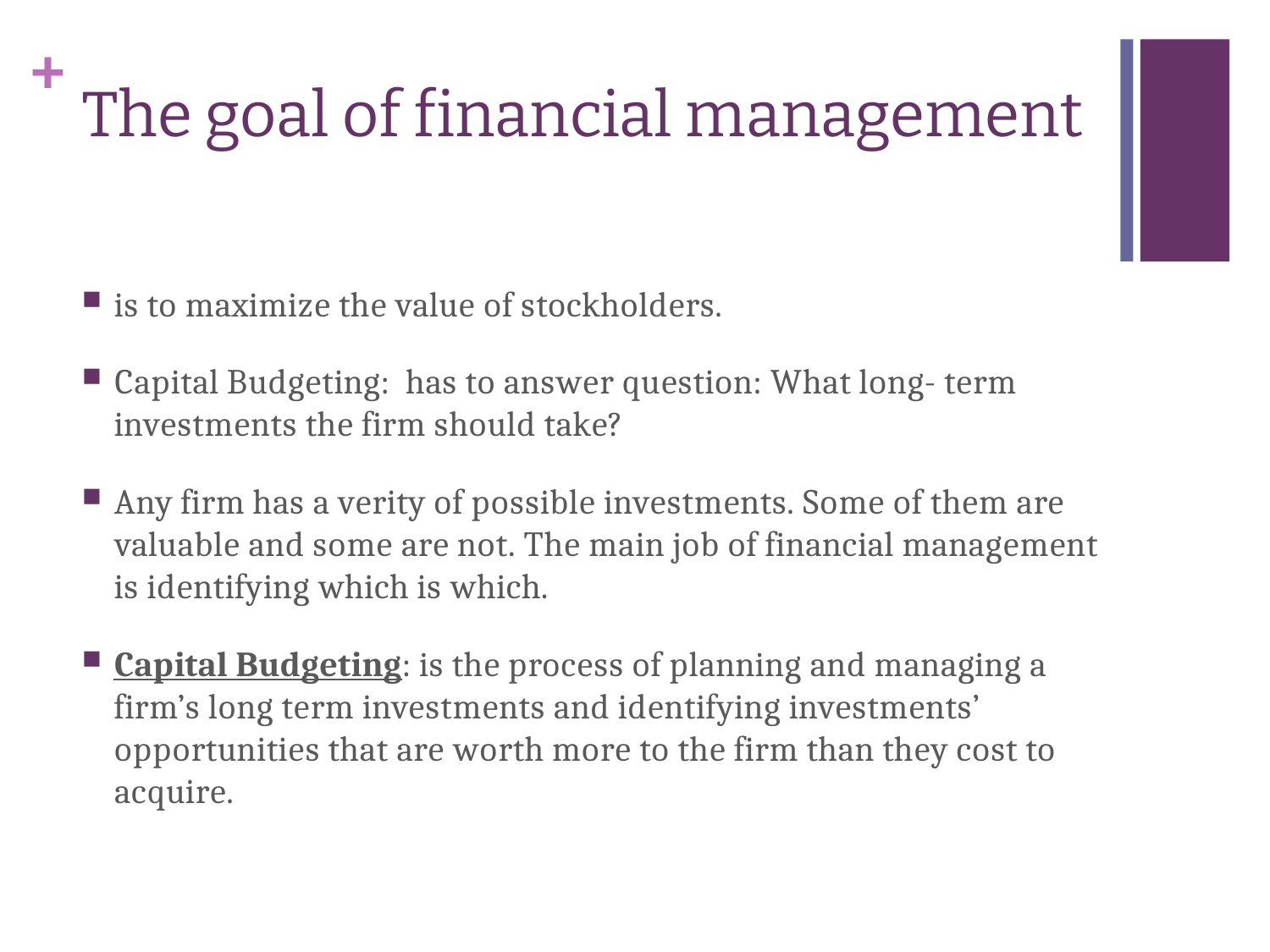

# The goal of financial management
is to maximize the value of stockholders.
Capital Budgeting:  has to answer question: What long- term investments the firm should take?
Any firm has a verity of possible investments. Some of them are valuable and some are not. The main job of financial management is identifying which is which.
Capital Budgeting: is the process of planning and managing a firm’s long term investments and identifying investments’ opportunities that are worth more to the firm than they cost to acquire.